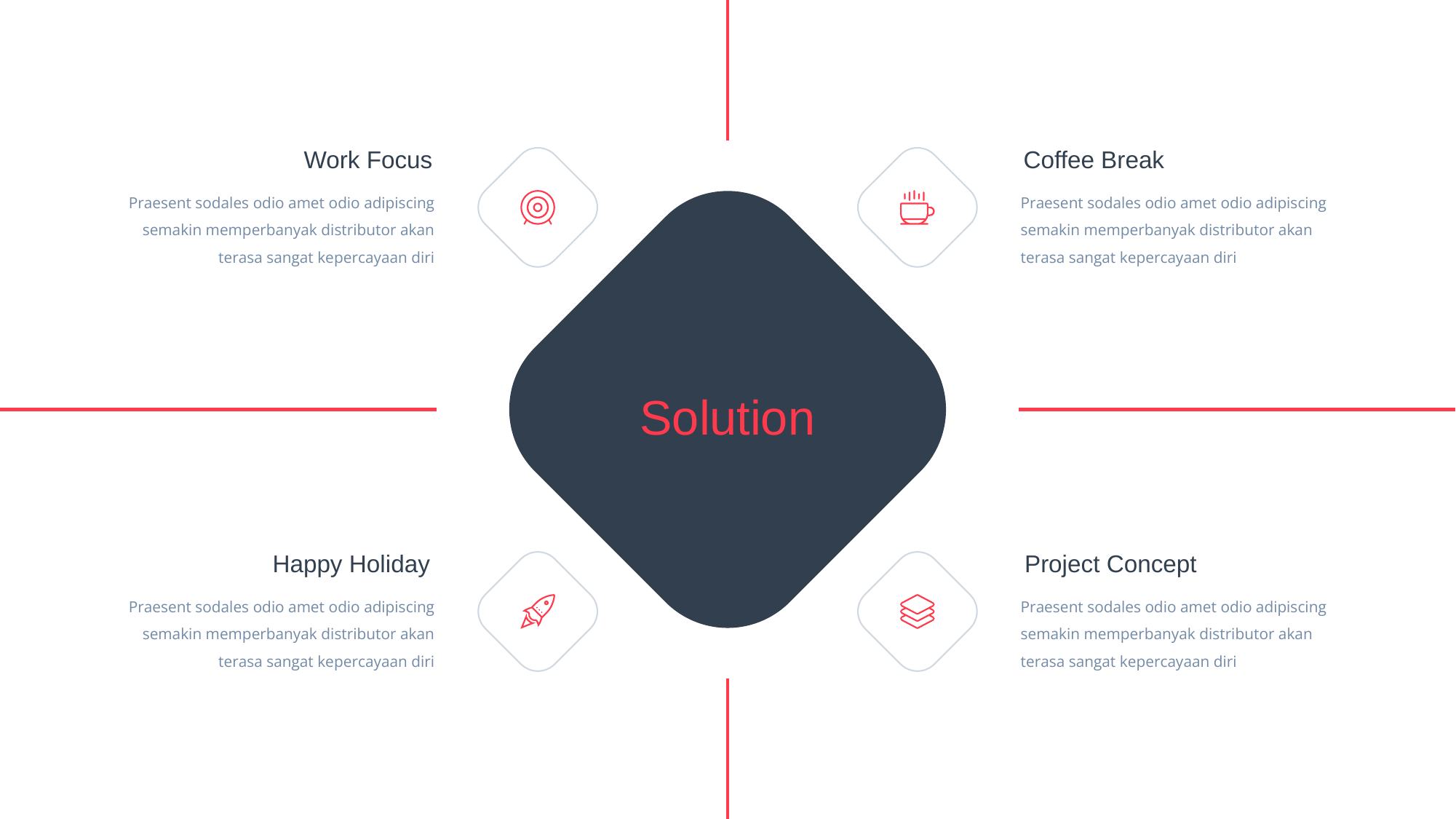

Work Focus
Coffee Break

Praesent sodales odio amet odio adipiscing semakin memperbanyak distributor akan terasa sangat kepercayaan diri
Praesent sodales odio amet odio adipiscing semakin memperbanyak distributor akan terasa sangat kepercayaan diri

Solution
Happy Holiday
Project Concept

Praesent sodales odio amet odio adipiscing semakin memperbanyak distributor akan terasa sangat kepercayaan diri
Praesent sodales odio amet odio adipiscing semakin memperbanyak distributor akan terasa sangat kepercayaan diri